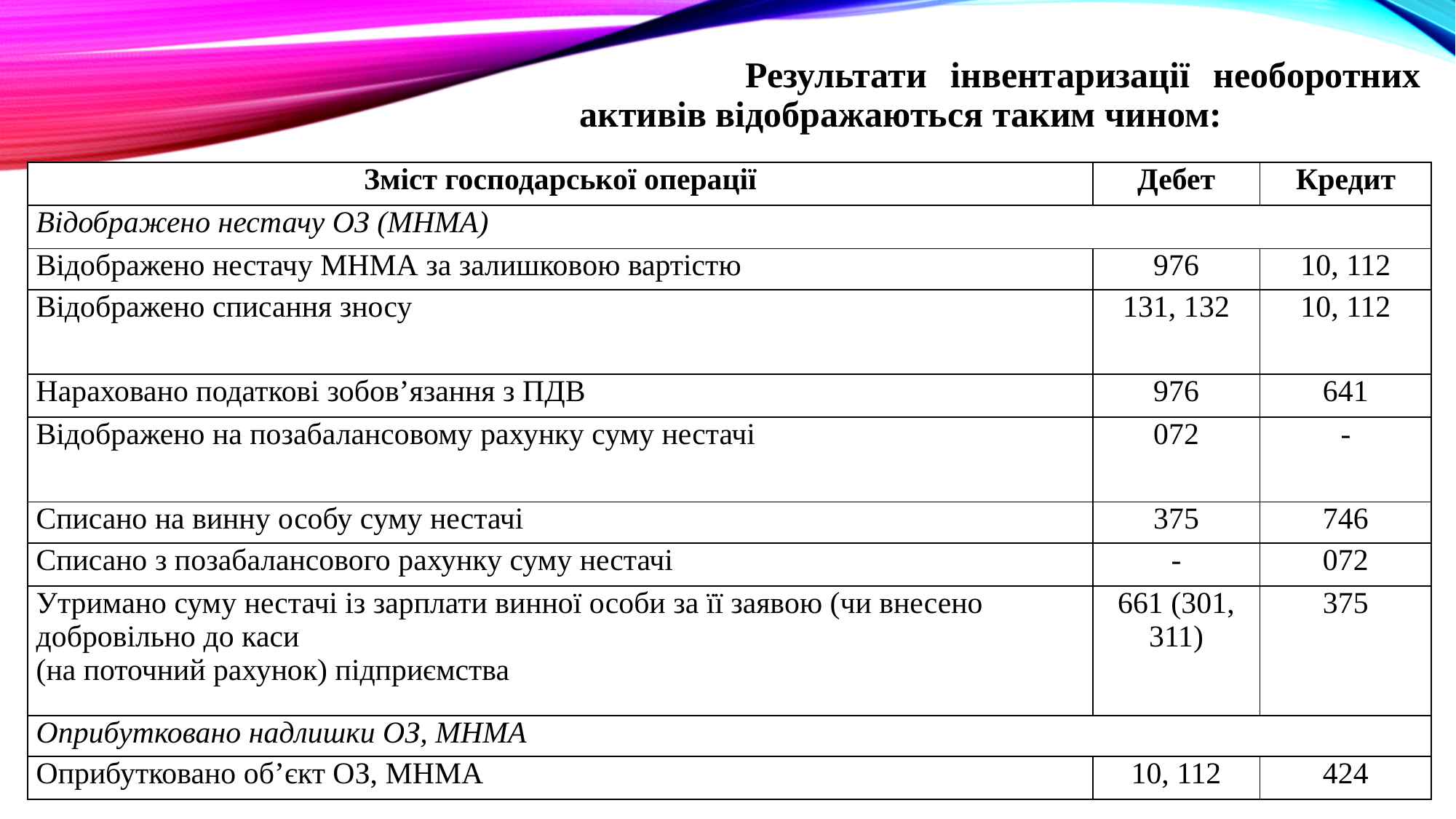

Результати інвентаризації необоротних активів відображаються таким чином:

| Зміст господарської операції | Дебет | Кредит |
| --- | --- | --- |
| Відображено нестачу ОЗ (МНМА) |  |  |
| Відображено нестачу МНМА за залишковою вартістю | 976 | 10, 112 |
| Відображено списання зносу | 131, 132 | 10, 112 |
| Нараховано податкові зобов’язання з ПДВ | 976 | 641 |
| Відображено на позабалансовому рахунку суму нестачі | 072 | - |
| Списано на винну особу суму нестачі | 375 | 746 |
| Списано з позабалансового рахунку суму нестачі | - | 072 |
| Утримано суму нестачі із зарплати винної особи за її заявою (чи внесено добровільно до каси  (на поточний рахунок) підприємства | 661 (301, 311) | 375 |
| Оприбутковано надлишки ОЗ, МНМА |  |  |
| Оприбутковано об’єкт ОЗ, МНМА | 10, 112 | 424 |